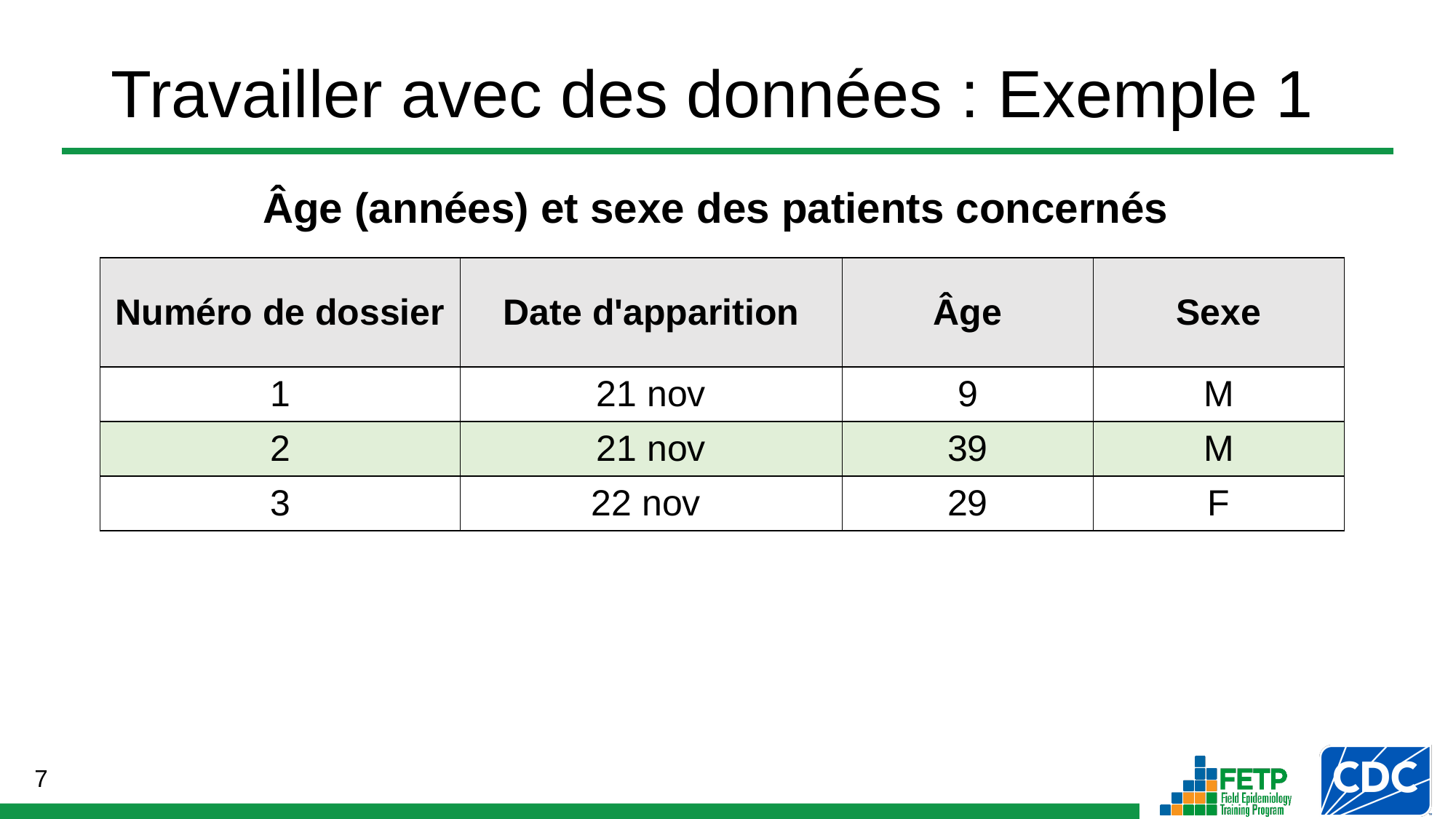

Travailler avec des données : Exemple 1
Âge (années) et sexe des patients concernés

| Numéro de dossier | Date d'apparition | Âge | Sexe |
| --- | --- | --- | --- |
| 1 | 21 nov | 9 | M |
| 2 | 21 nov | 39 | M |
| 3 | 22 nov | 29 | F |